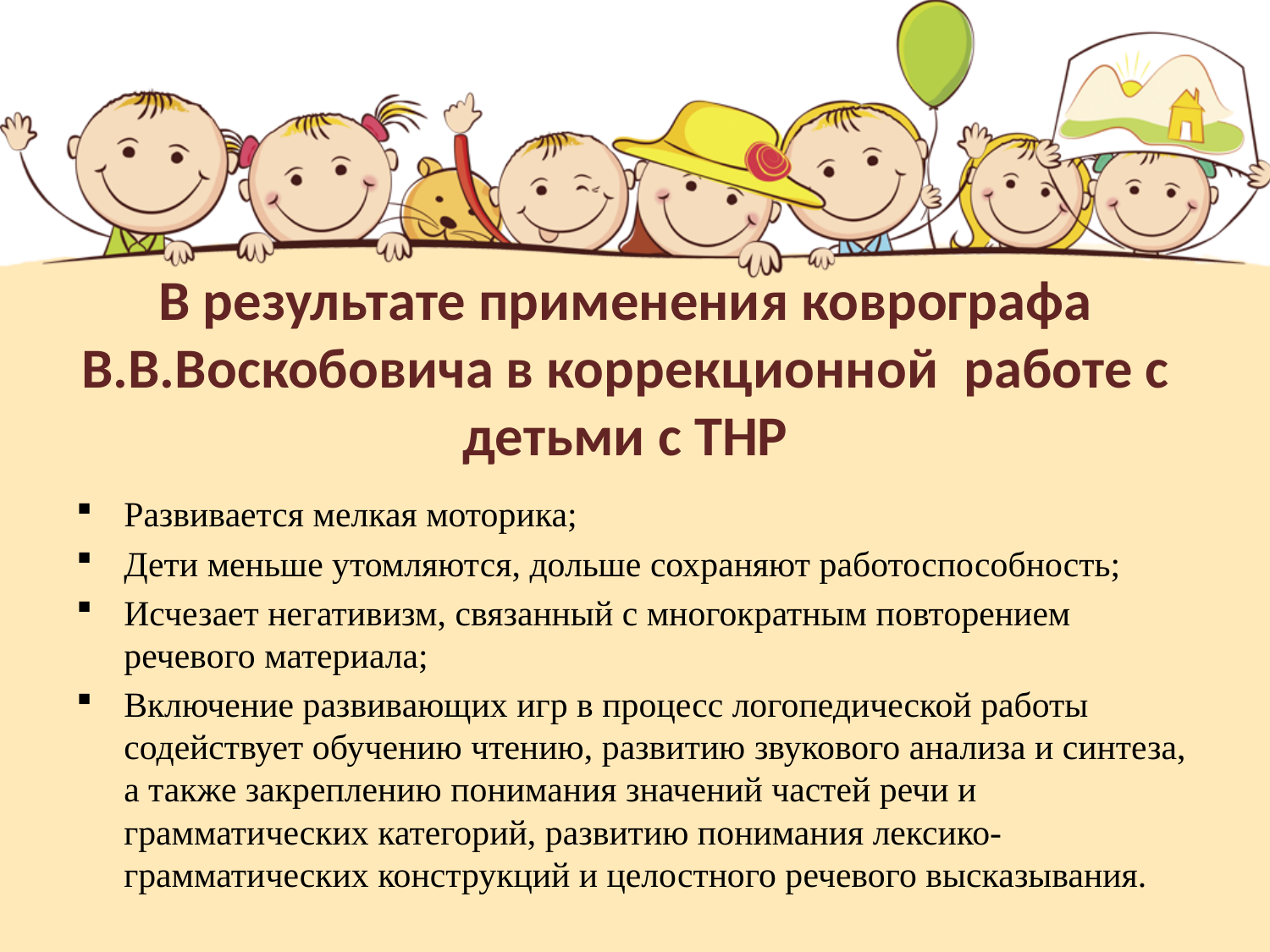

# В результате применения коврографа В.В.Воскобовича в коррекционной  работе с детьми с ТНР

Развивается мелкая моторика;
Дети меньше утомляются, дольше сохраняют работоспособность;
Исчезает негативизм, связанный с многократным повторением речевого материала;
Включение развивающих игр в процесс логопедической работы содействует обучению чтению, развитию звукового анализа и синтеза, а также закреплению понимания значений частей речи и грамматических категорий, развитию понимания лексико-грамматических конструкций и целостного речевого высказывания.